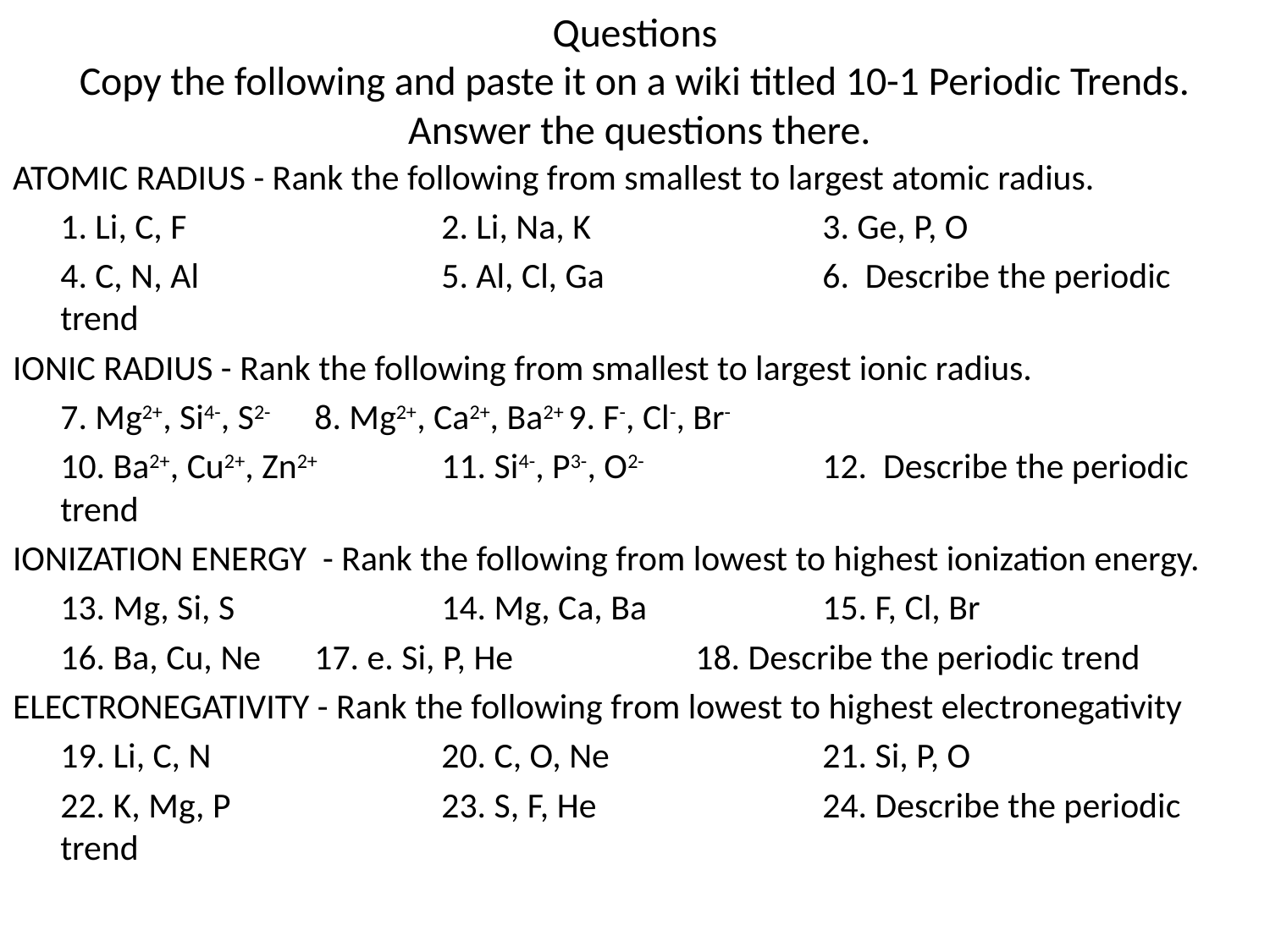

# Questions Copy the following and paste it on a wiki titled 10-1 Periodic Trends.  Answer the questions there.
ATOMIC RADIUS - Rank the following from smallest to largest atomic radius.
	1. Li, C, F 		2. Li, Na, K 		3. Ge, P, O
	4. C, N, Al 		5. Al, Cl, Ga 		6.  Describe the periodic trend
IONIC RADIUS - Rank the following from smallest to largest ionic radius.
	7. Mg2+, Si4-, S2-	8. Mg2+, Ca2+, Ba2+	9. F-, Cl-, Br-
	10. Ba2+, Cu2+, Zn2+	11. Si4-, P3-, O2-		12.  Describe the periodic trend
IONIZATION ENERGY  - Rank the following from lowest to highest ionization energy.
	13. Mg, Si, S 		14. Mg, Ca, Ba 		15. F, Cl, Br
	16. Ba, Cu, Ne 	17. e. Si, P, He 		18. Describe the periodic trend
ELECTRONEGATIVITY - Rank the following from lowest to highest electronegativity
	19. Li, C, N 		20. C, O, Ne 		21. Si, P, O
	22. K, Mg, P 		23. S, F, He		24. Describe the periodic trend